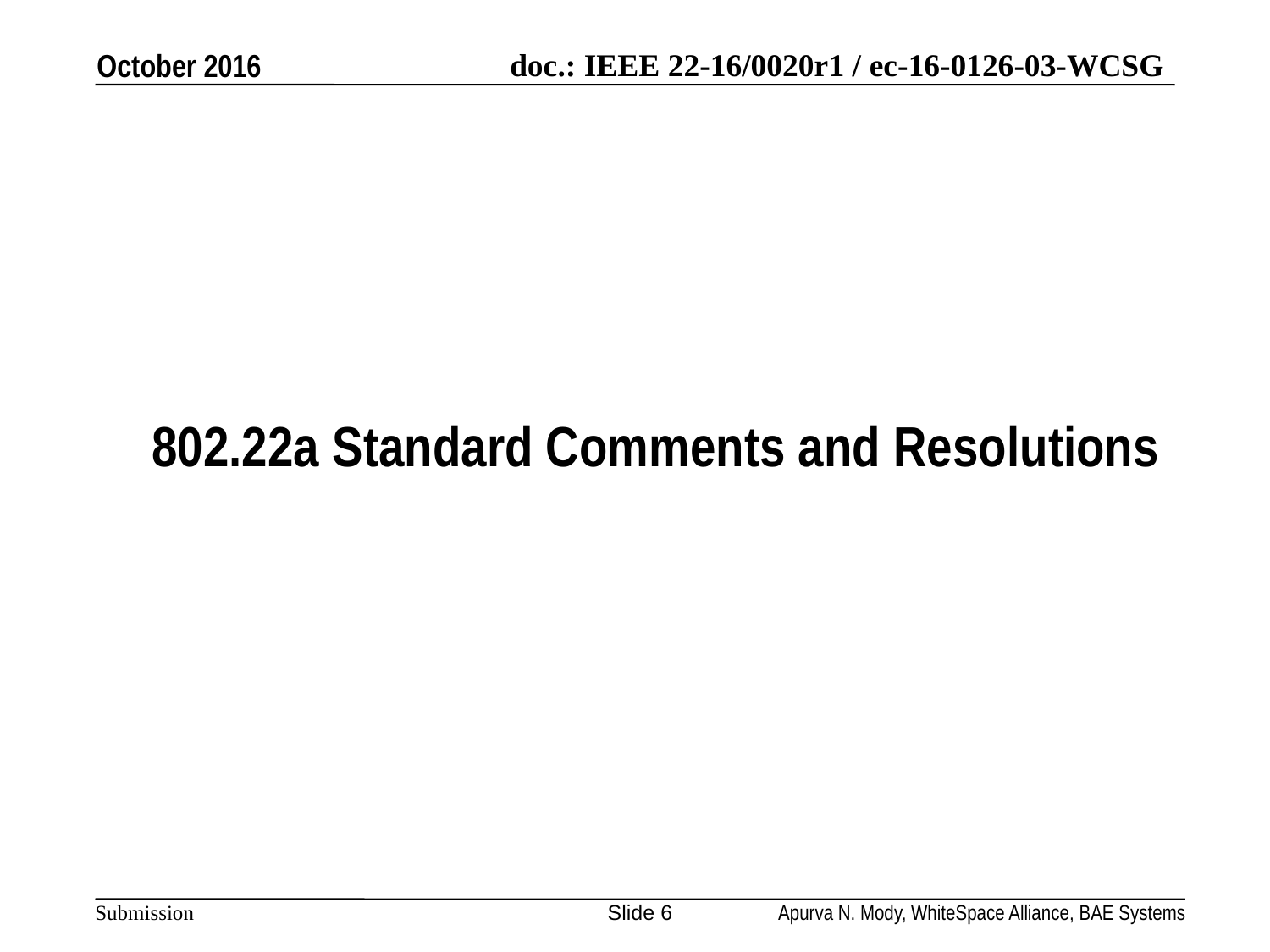

October 2016
# 802.22a Standard Comments and Resolutions
Slide 6
Apurva N. Mody, WhiteSpace Alliance, BAE Systems